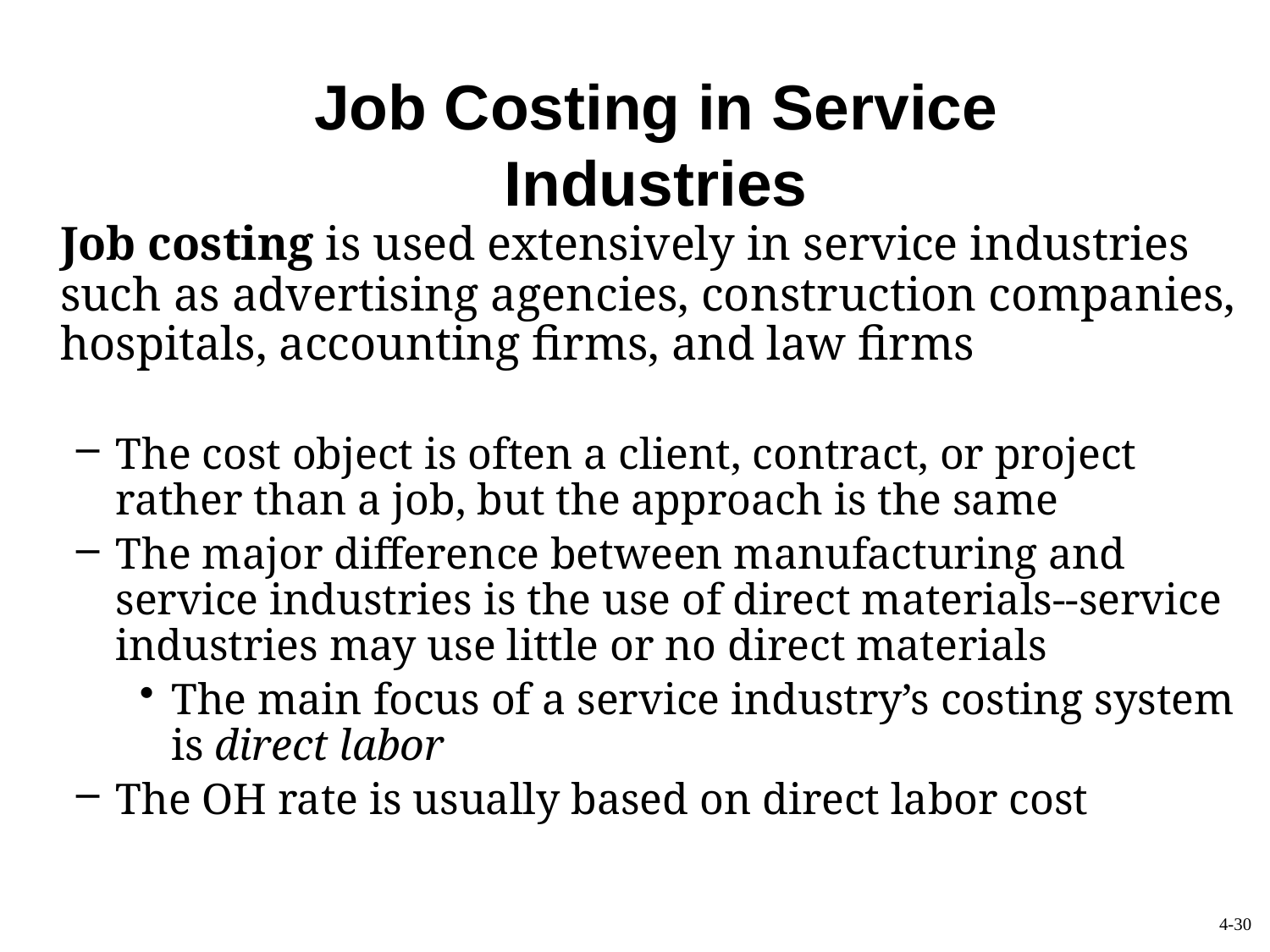

Job Costing in Service Industries

	Job costing is used extensively in service industries such as advertising agencies, construction companies, hospitals, accounting firms, and law firms

The cost object is often a client, contract, or project rather than a job, but the approach is the same
The major difference between manufacturing and service industries is the use of direct materials--service industries may use little or no direct materials
The main focus of a service industry’s costing system is direct labor
The OH rate is usually based on direct labor cost

4-30